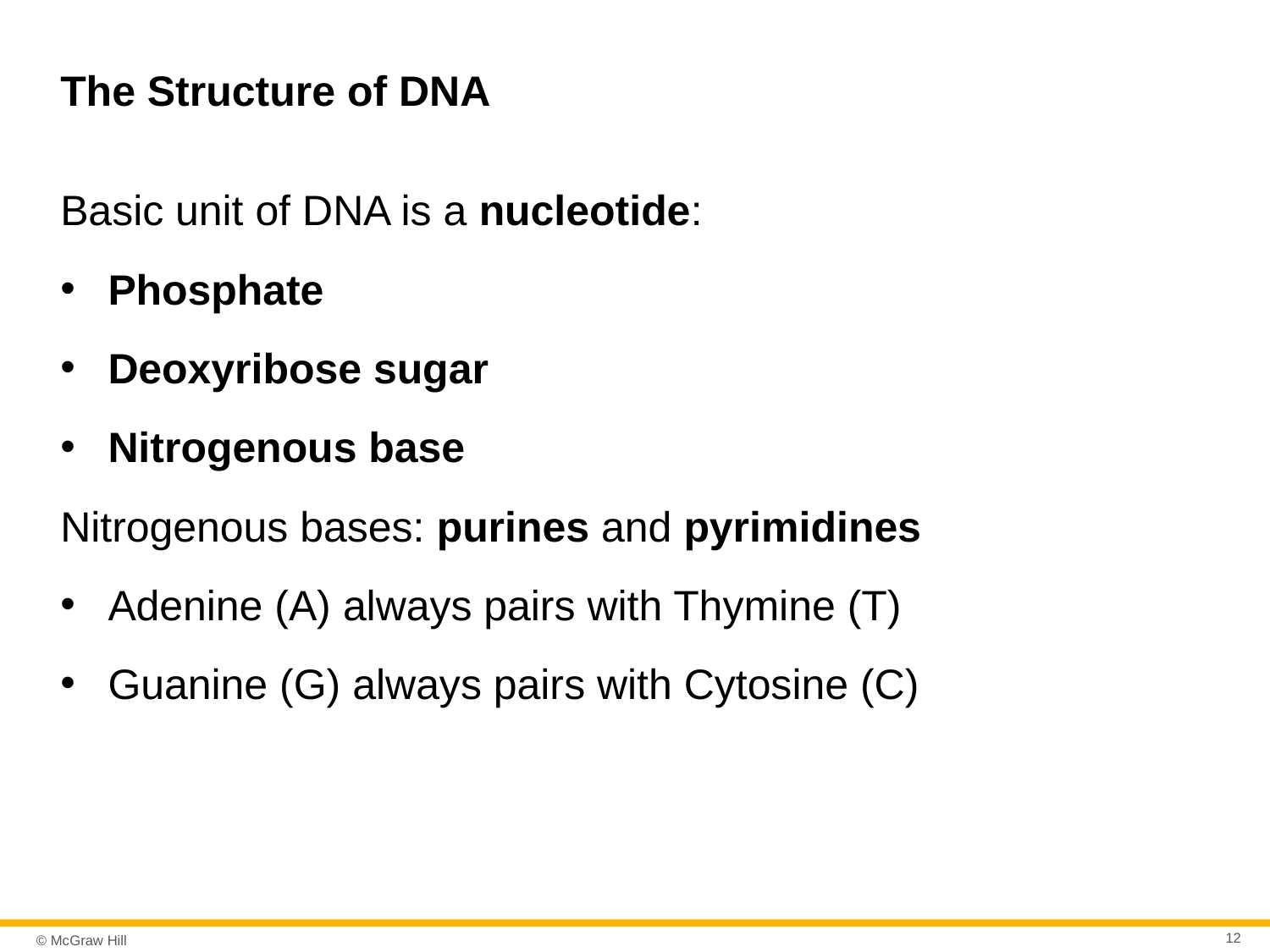

# The Structure of DNA
Basic unit of DNA is a nucleotide:
Phosphate
Deoxyribose sugar
Nitrogenous base
Nitrogenous bases: purines and pyrimidines
Adenine (A) always pairs with Thymine (T)
Guanine (G) always pairs with Cytosine (C)